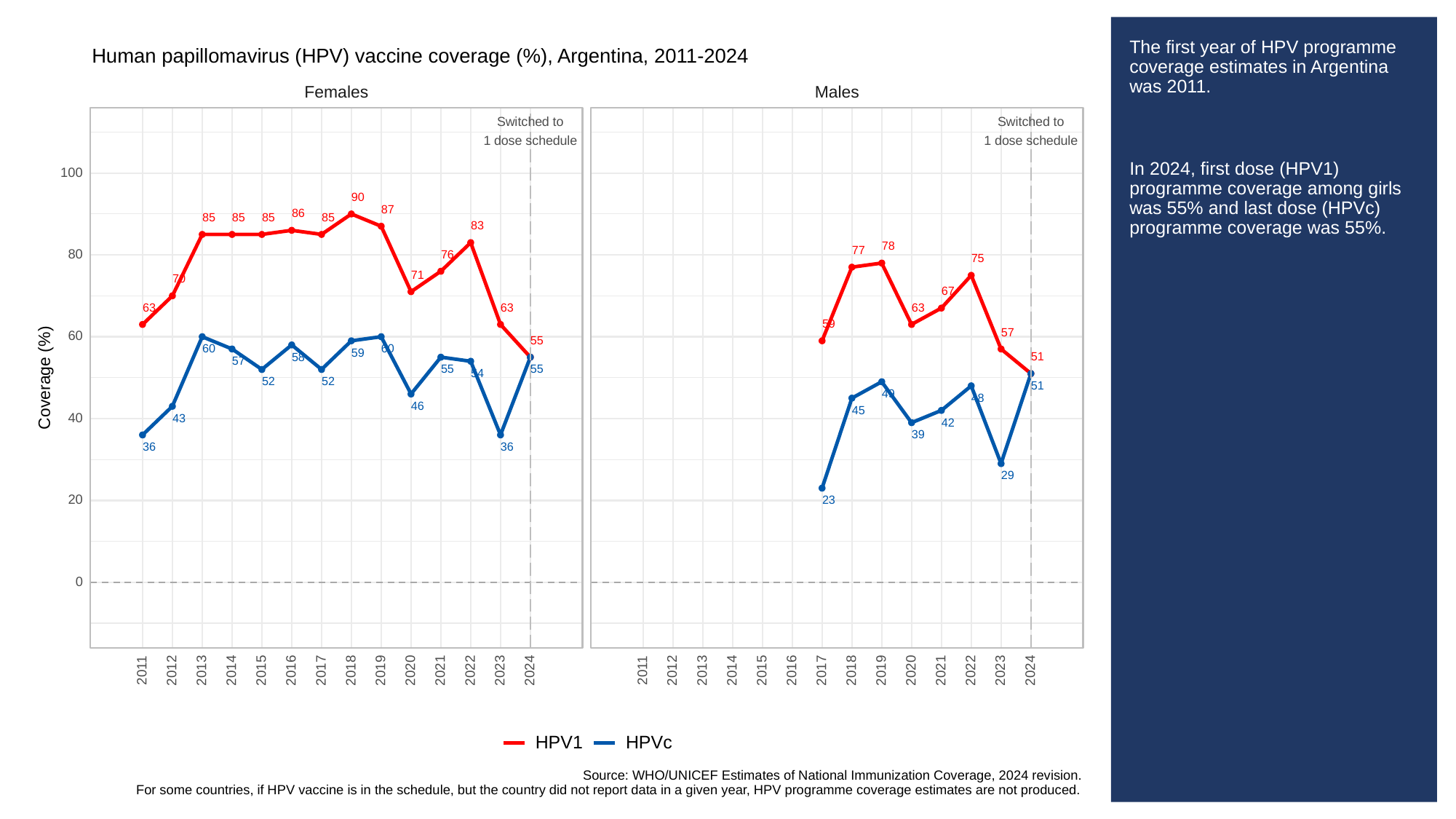

# The first year of HPV programme coverage estimates in Argentina was 2011.

In 2024, first dose (HPV1) programme coverage among girls was 55% and last dose (HPVc) programme coverage was 55%.

Human papillomavirus (HPV) vaccine coverage (%), Argentina, 2011-2024
Females
Males

Switched to
Switched to

1 dose schedule
1 dose schedule
100

90
87
86

85
85
85
85

83

78
77
80
76

75

71

70
67

63
63
63

59

57
60

55

60
60

59
51
58

57

55
55

54
Coverage (%)

52
52

51

49

48

46

45

40
43

42

39

36
36

29

20
23

0

2013
2023
2013
2023
2011
2012
2014
2015
2016
2017
2018
2019
2020
2021
2022
2024
2011
2012
2014
2015
2016
2017
2018
2019
2020
2021
2022
2024
HPVc
HPV1

Source: WHO/UNICEF Estimates of National Immunization Coverage, 2024 revision.
For some countries, if HPV vaccine is in the schedule, but the country did not report data in a given year, HPV programme coverage estimates are not produced.